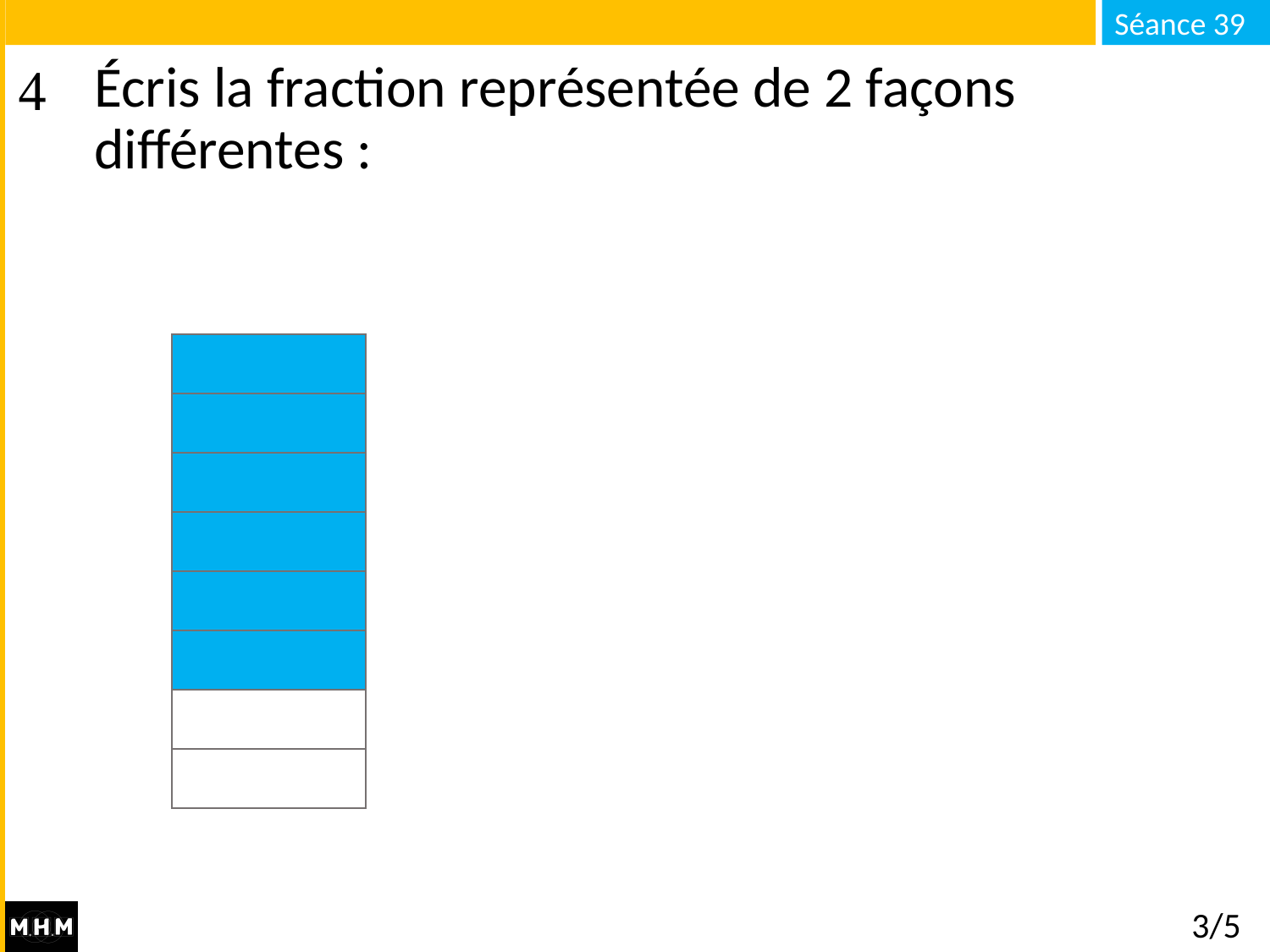

# Écris la fraction représentée de 2 façons différentes :

3/5